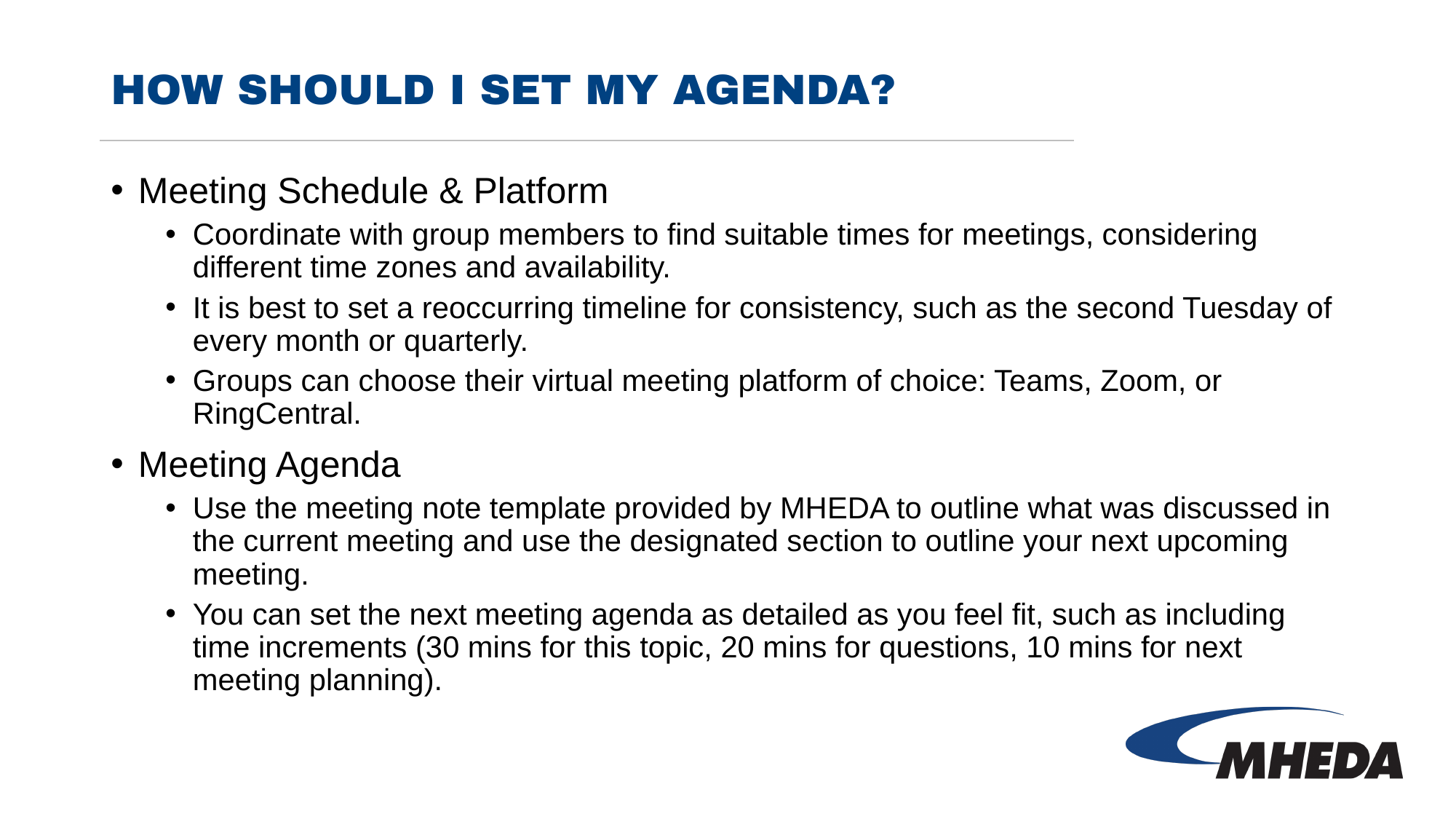

# How should I set my agenda?
Meeting Schedule & Platform
Coordinate with group members to find suitable times for meetings, considering different time zones and availability.
It is best to set a reoccurring timeline for consistency, such as the second Tuesday of every month or quarterly.
Groups can choose their virtual meeting platform of choice: Teams, Zoom, or  RingCentral.
Meeting Agenda
Use the meeting note template provided by MHEDA to outline what was discussed in the current meeting and use the designated section to outline your next upcoming meeting.
You can set the next meeting agenda as detailed as you feel fit, such as including time increments (30 mins for this topic, 20 mins for questions, 10 mins for next meeting planning).